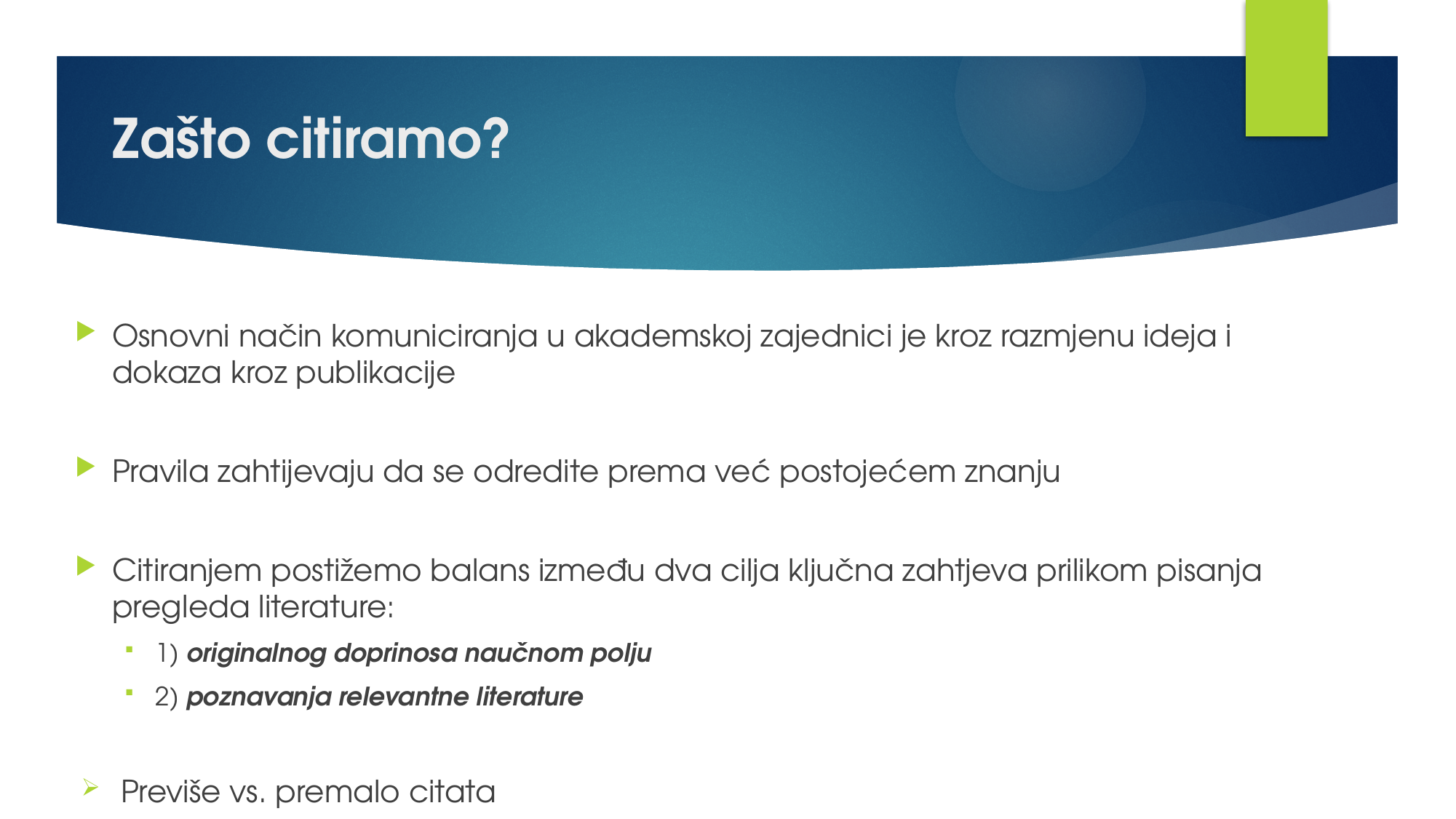

# Zašto citiramo?
Osnovni način komuniciranja u akademskoj zajednici je kroz razmjenu ideja i dokaza kroz publikacije

Pravila zahtijevaju da se odredite prema već postojećem znanju

Citiranjem postižemo balans između dva cilja ključna zahtjeva prilikom pisanja pregleda literature:
1) originalnog doprinosa naučnom polju
2) poznavanja relevantne literature

 Previše vs. premalo citata